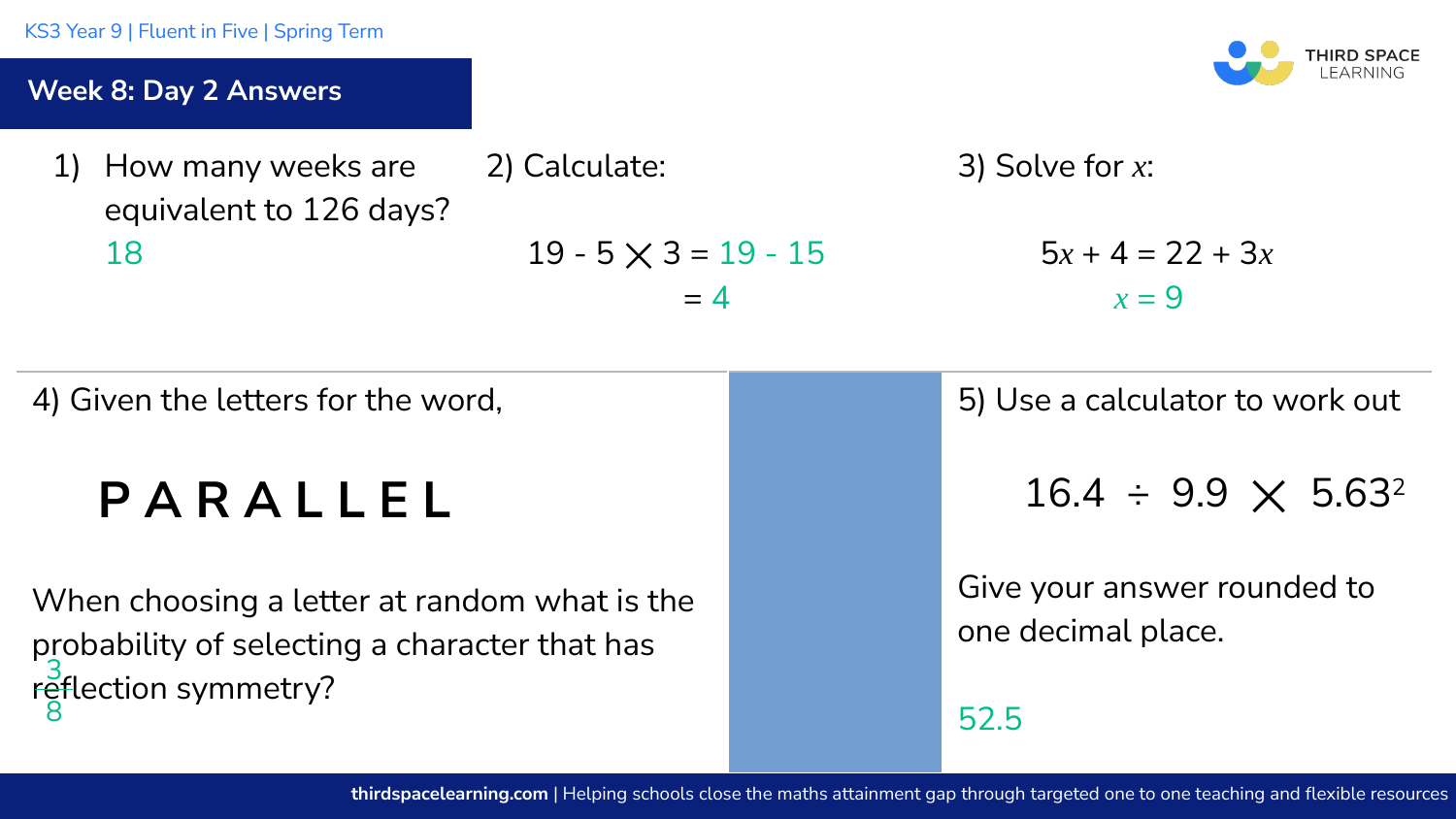

Week 8: Day 2 Answers
| How many weeks are equivalent to 126 days? 18 |  | 2) Calculate: 19 - 5 ⨉ 3 = 19 - 15 = 4 |  | 3) Solve for x: 5x + 4 = 22 + 3x x = 9 |
| --- | --- | --- | --- | --- |
| 4) Given the letters for the word, P A R A L L E L When choosing a letter at random what is the probability of selecting a character that has reflection symmetry? |  |  | 5) Use a calculator to work out 16.4 ÷ 9.9 ⨉ 5.632 Give your answer rounded to one decimal place. 52.5 |  |
3
8